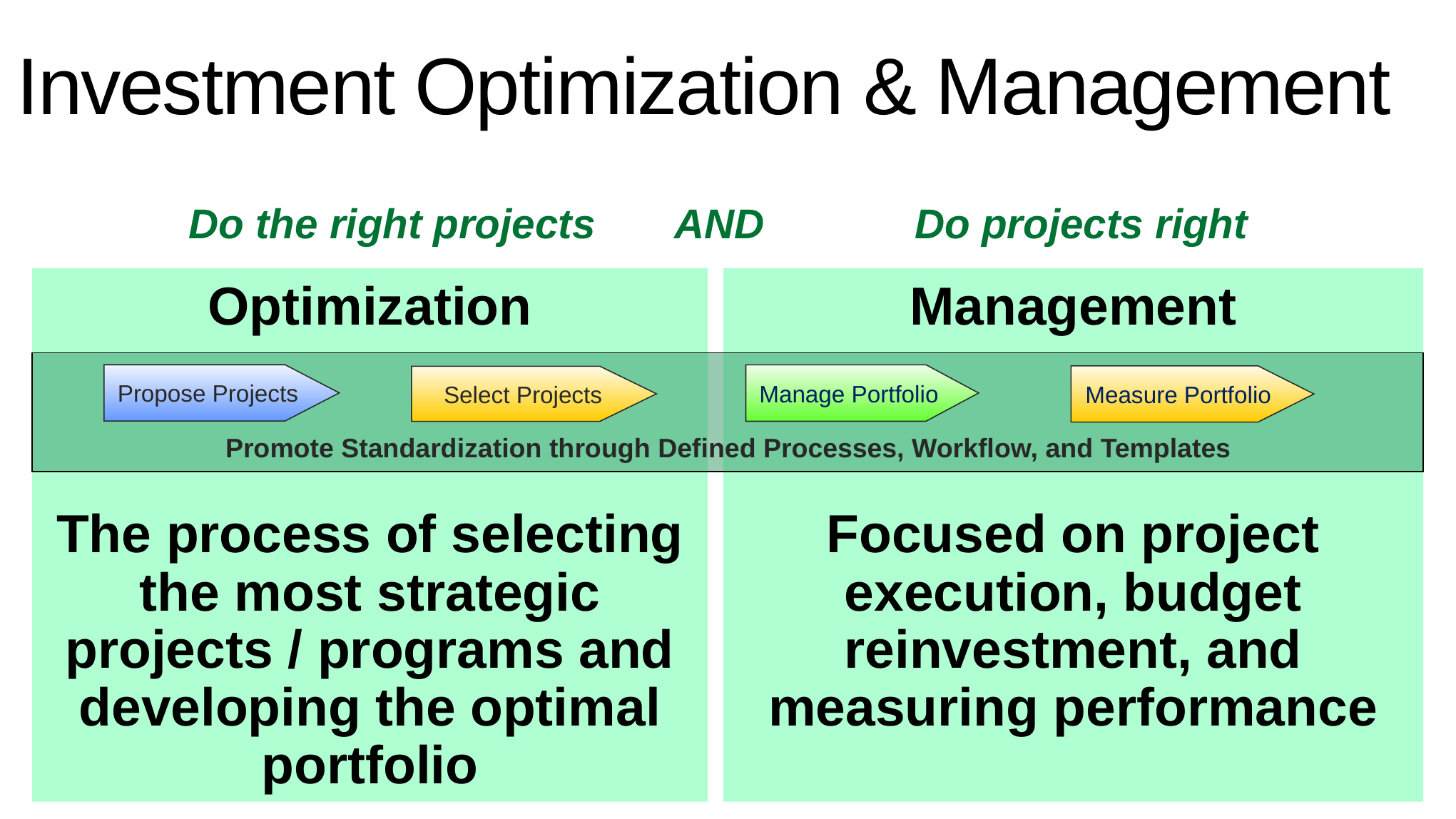

# Investment Optimization & Management
Do the right projects       AND             Do projects right
Optimization

The process of selecting the most strategic projects / programs and developing the optimal portfolio
Management

Focused on project execution, budget reinvestment, and measuring performance

Manage Portfolio
Propose Projects
Measure Portfolio
 Select Projects
Promote Standardization through Defined Processes, Workflow, and Templates